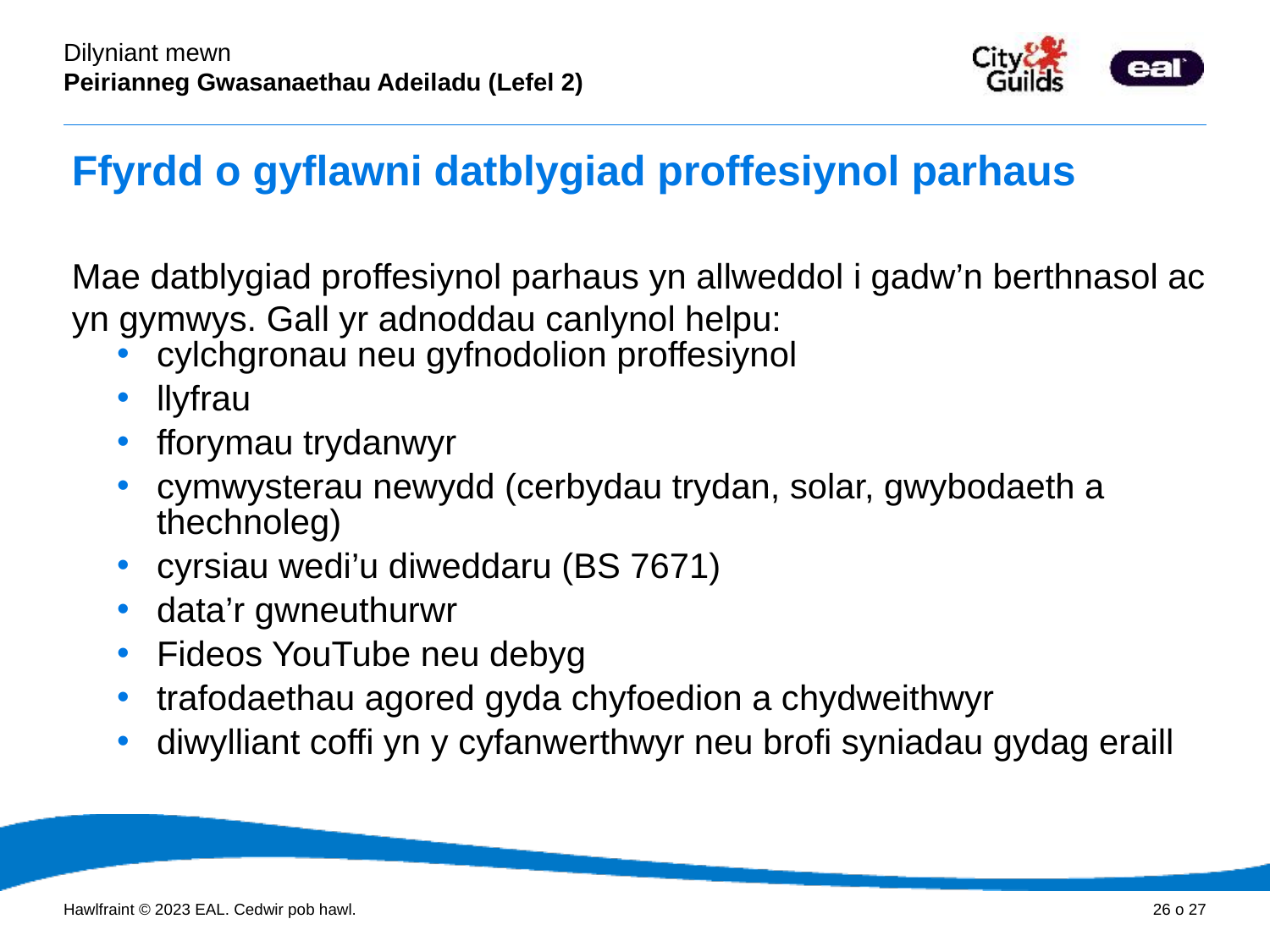

Ffyrdd o gyflawni datblygiad proffesiynol parhaus

Mae datblygiad proffesiynol parhaus yn allweddol i gadw’n berthnasol ac yn gymwys. Gall yr adnoddau canlynol helpu:
cylchgronau neu gyfnodolion proffesiynol
llyfrau
fforymau trydanwyr
cymwysterau newydd (cerbydau trydan, solar, gwybodaeth a thechnoleg)
cyrsiau wedi’u diweddaru (BS 7671)
data’r gwneuthurwr
Fideos YouTube neu debyg
trafodaethau agored gyda chyfoedion a chydweithwyr
diwylliant coffi yn y cyfanwerthwyr neu brofi syniadau gydag eraill